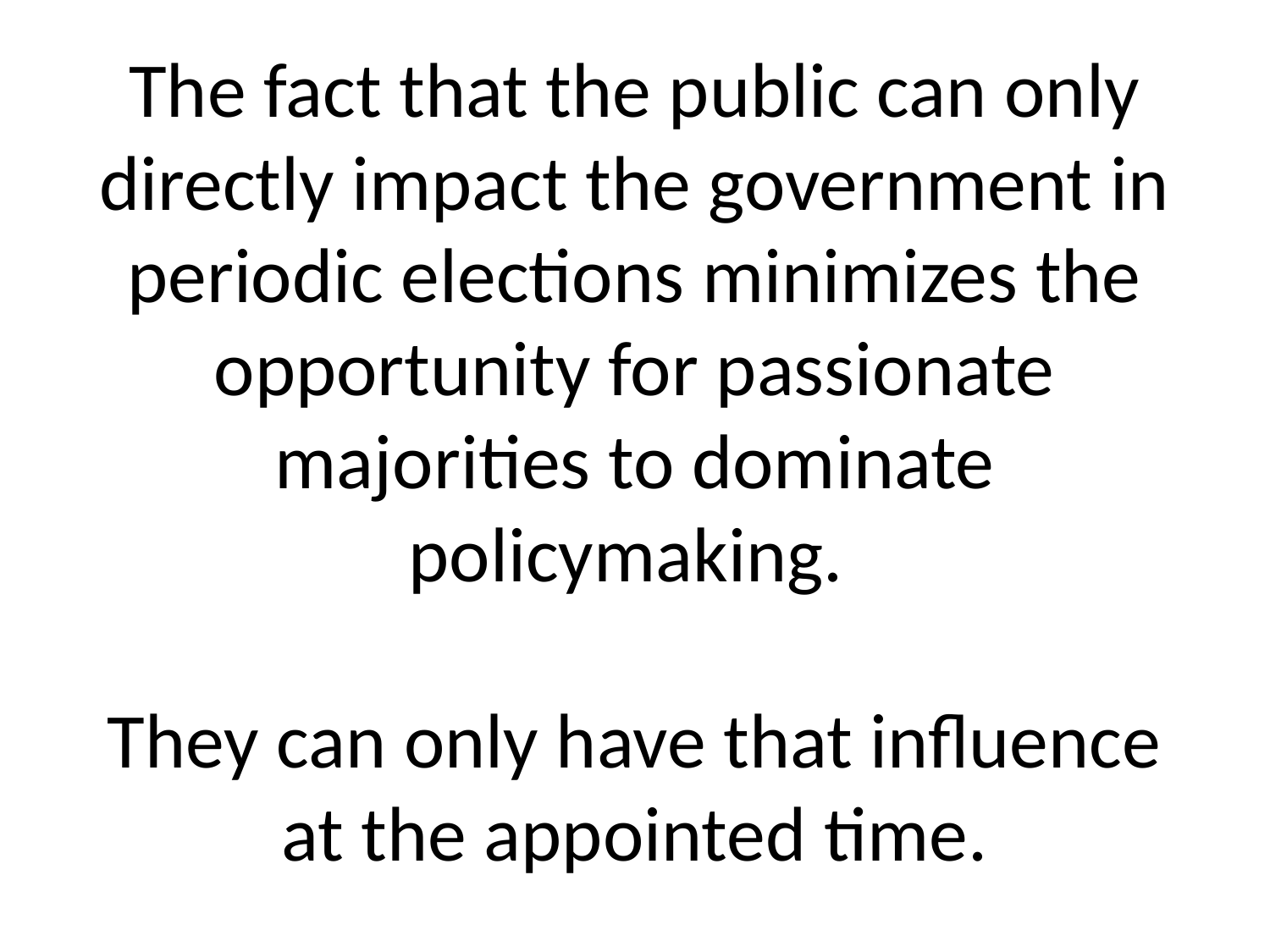

# The fact that the public can only directly impact the government in periodic elections minimizes the opportunity for passionate majorities to dominate policymaking. They can only have that influence at the appointed time.